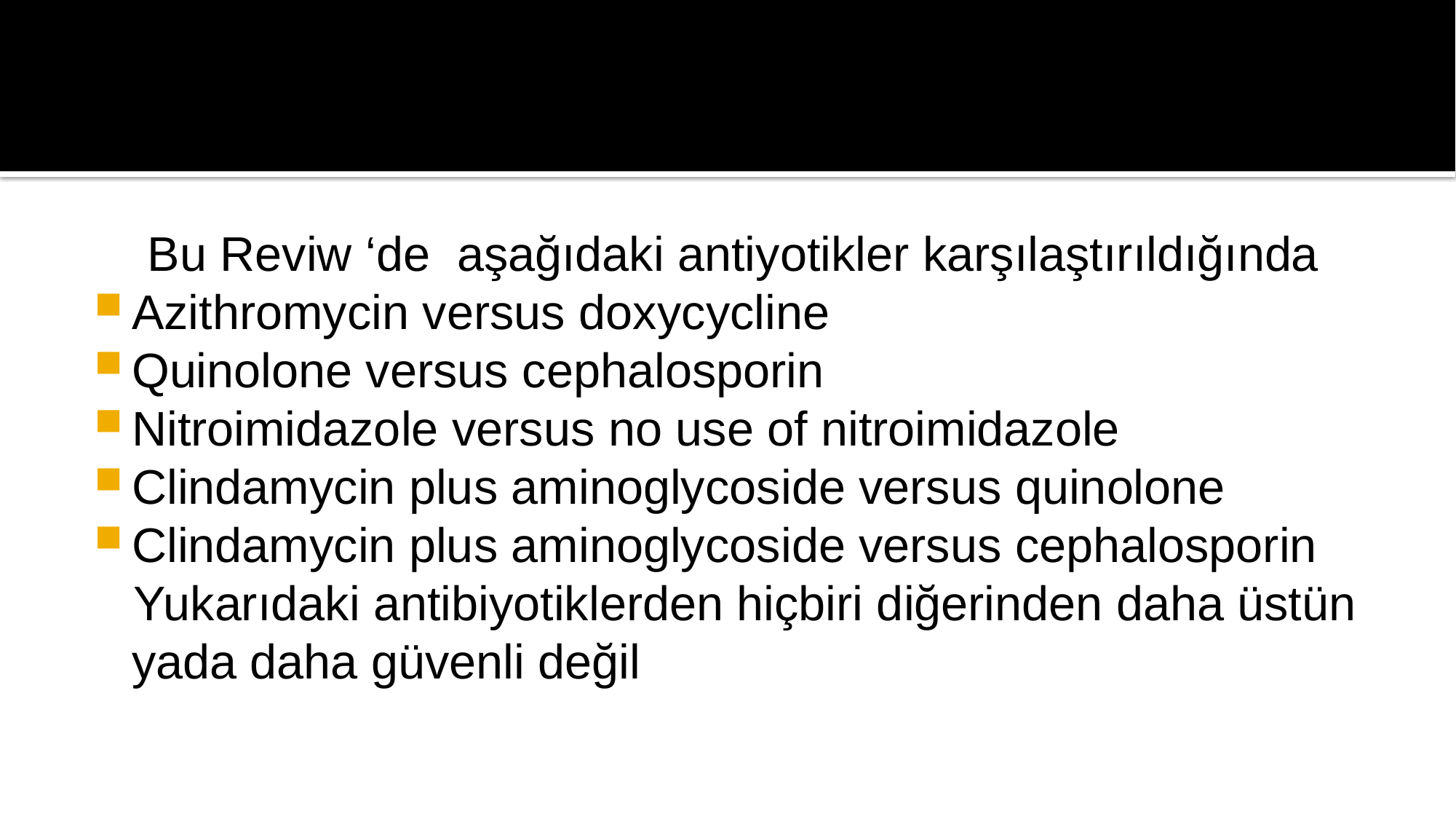

Bu Reviw ‘de  aşağıdaki antiyotikler karşılaştırıldığında
Azithromycin versus doxycycline
Quinolone versus cephalosporin
Nitroimidazole versus no use of nitroimidazole
Clindamycin plus aminoglycoside versus quinolone
Clindamycin plus aminoglycoside versus cephalosporin
   Yukarıdaki antibiyotiklerden hiçbiri diğerinden daha üstün  yada daha güvenli değil